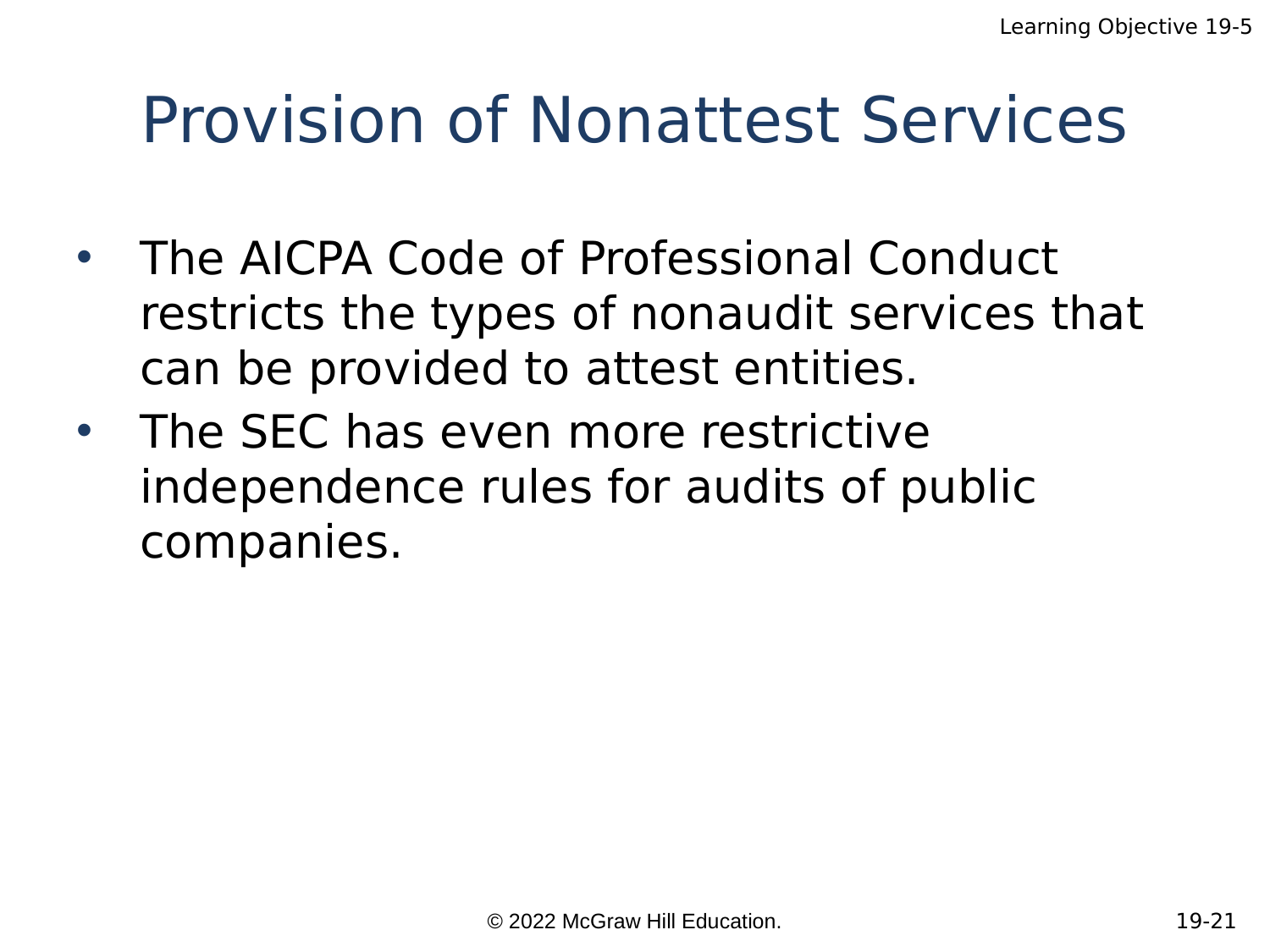

Learning Objective 19-5
# Provision of Nonattest Services
The AICPA Code of Professional Conduct restricts the types of nonaudit services that can be provided to attest entities.
The SEC has even more restrictive independence rules for audits of public companies.